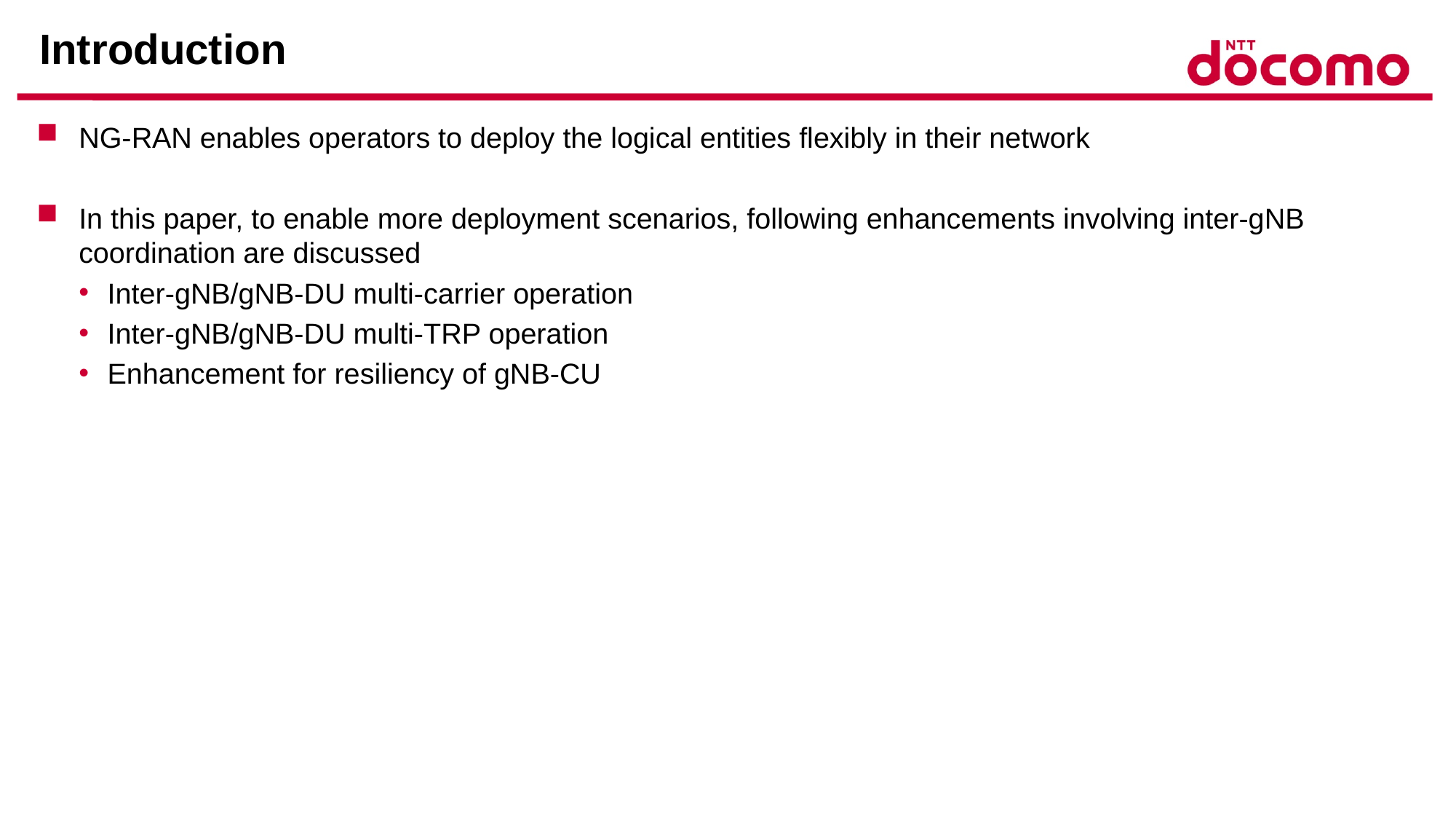

# Introduction
NG-RAN enables operators to deploy the logical entities flexibly in their network

In this paper, to enable more deployment scenarios, following enhancements involving inter-gNB coordination are discussed
Inter-gNB/gNB-DU multi-carrier operation
Inter-gNB/gNB-DU multi-TRP operation
Enhancement for resiliency of gNB-CU